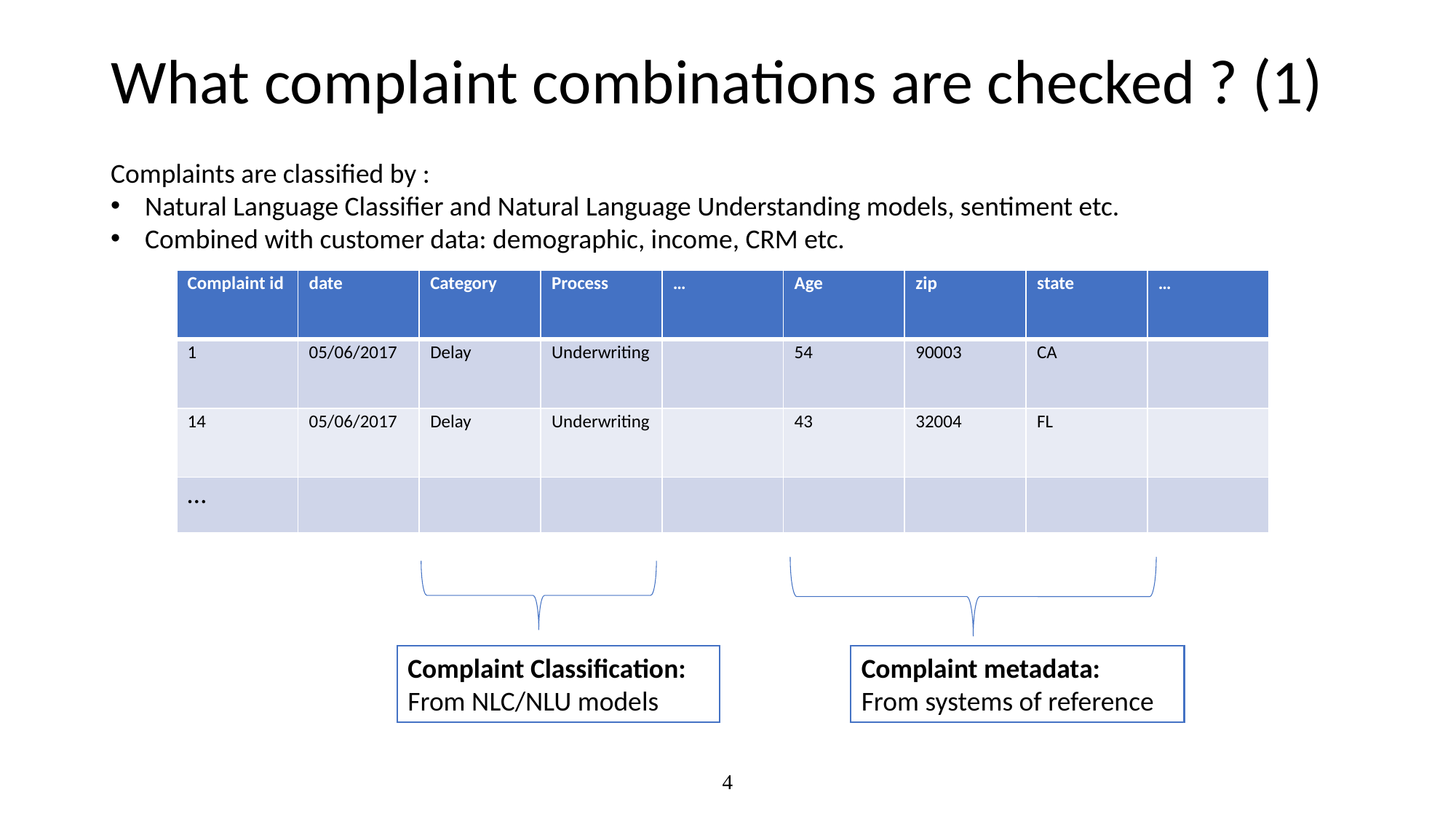

# What complaint combinations are checked ? (1)
Complaints are classified by :
Natural Language Classifier and Natural Language Understanding models, sentiment etc.
Combined with customer data: demographic, income, CRM etc.
| Complaint id | date | Category | Process | … | Age | zip | state | … |
| --- | --- | --- | --- | --- | --- | --- | --- | --- |
| 1 | 05/06/2017 | Delay | Underwriting |  | 54 | 90003 | CA |  |
| 14 | 05/06/2017 | Delay | Underwriting |  | 43 | 32004 | FL |  |
| … |  |  |  |  |  |  |  |  |

Complaint metadata:
From systems of reference
Complaint Classification:
From NLC/NLU models
4